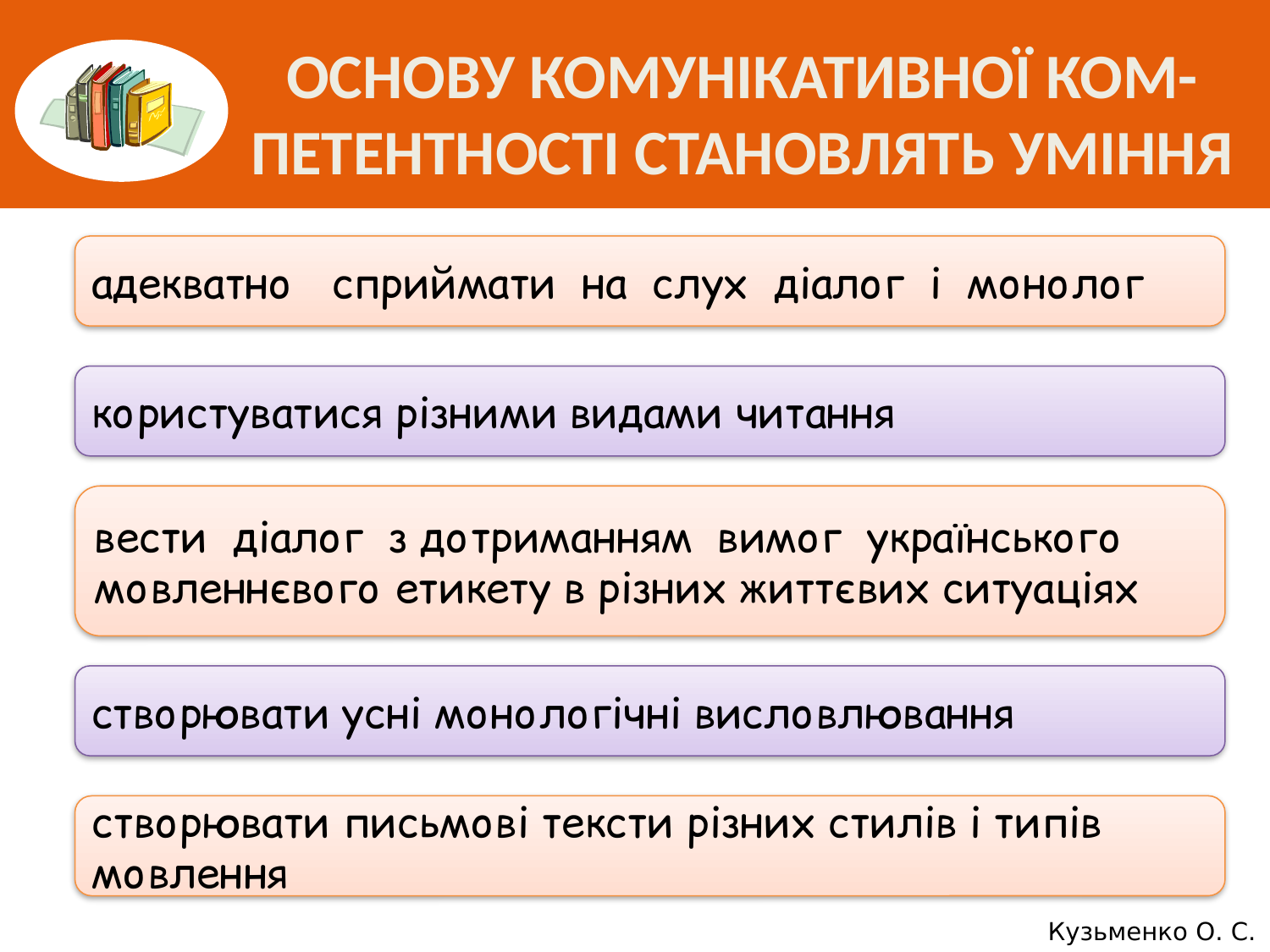

# Основу комунікативної ком-петентності становлять уміння
адекватно   сприймати  на  слух  діалог  і  монолог
користуватися різними видами читання
вести  діалог  з дотриманням  вимог  українського мовленнєвого етикету в різних життєвих ситуаціях
створювати усні монологічні висловлювання
створювати письмові тексти різних стилів і типів мовлення
Кузьменко О. С.